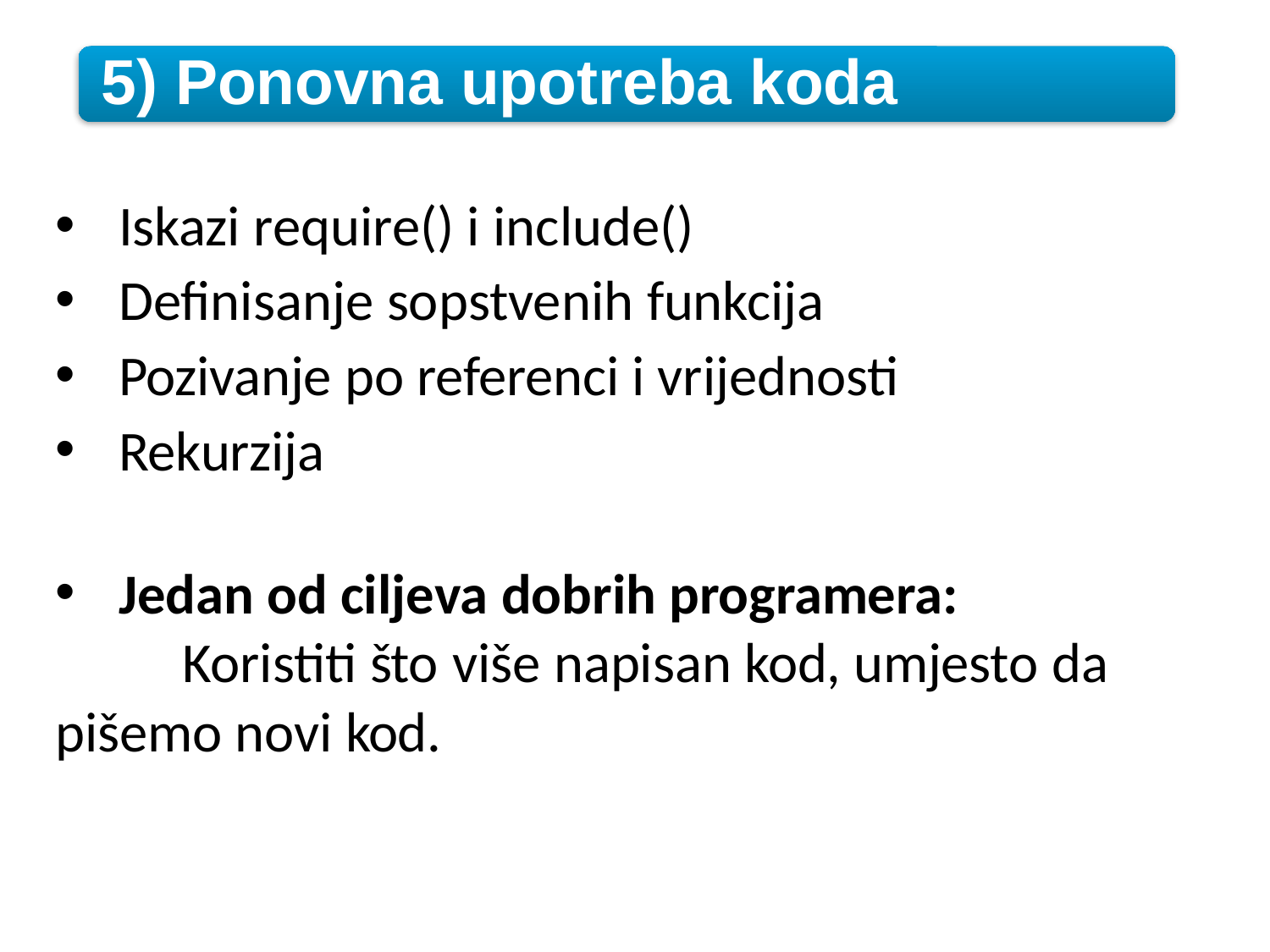

5) Ponovna upotreba koda
Iskazi require() i include()
Definisanje sopstvenih funkcija
Pozivanje po referenci i vrijednosti
Rekurzija

Jedan od ciljeva dobrih programera:
	Koristiti što više napisan kod, umjesto da 	pišemo novi kod.